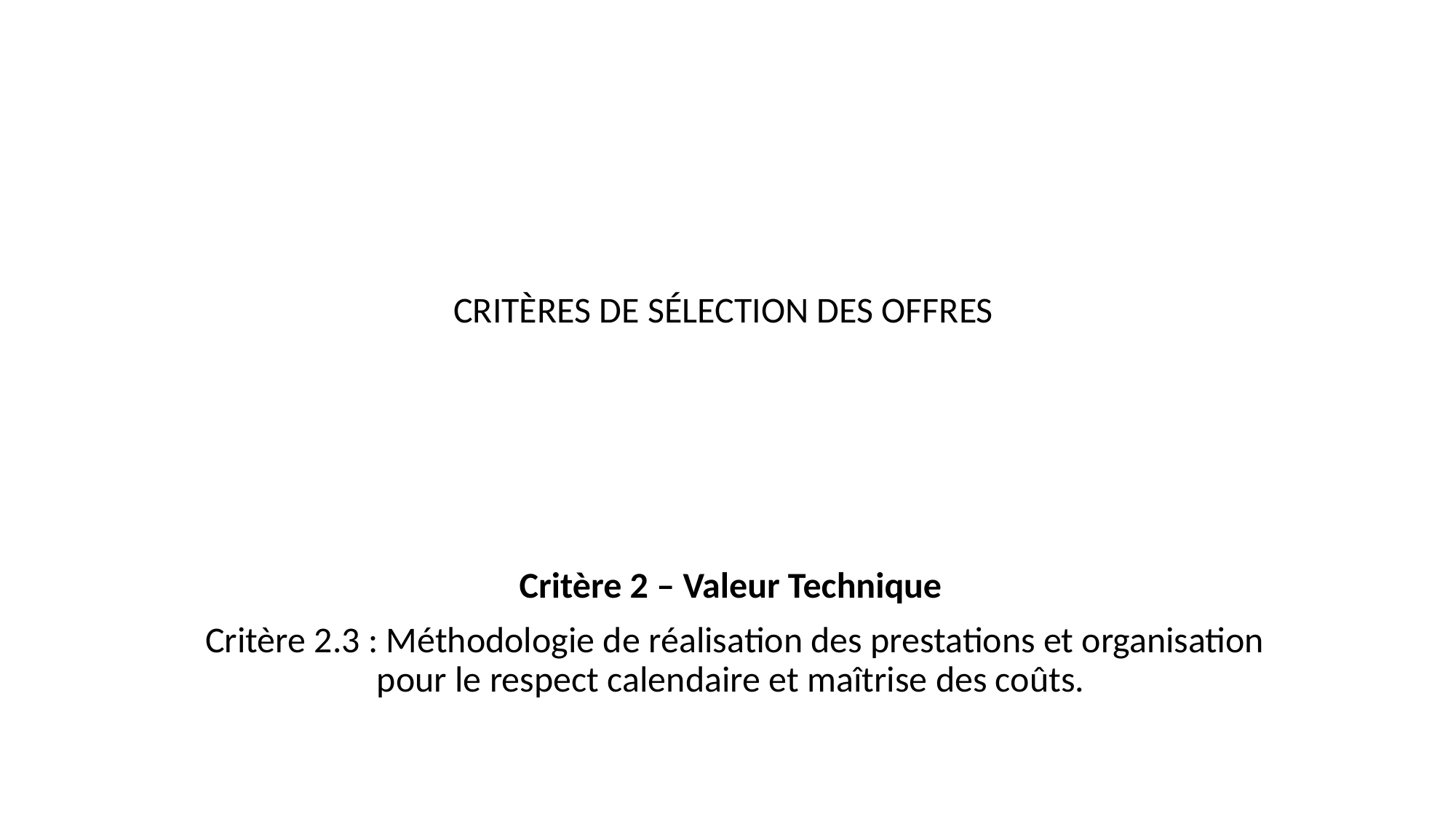

# CRITÈRES DE SÉLECTION DES OFFRES
Critère 2 – Valeur Technique
Critère 2.3 : Méthodologie de réalisation des prestations et organisation pour le respect calendaire et maîtrise des coûts.